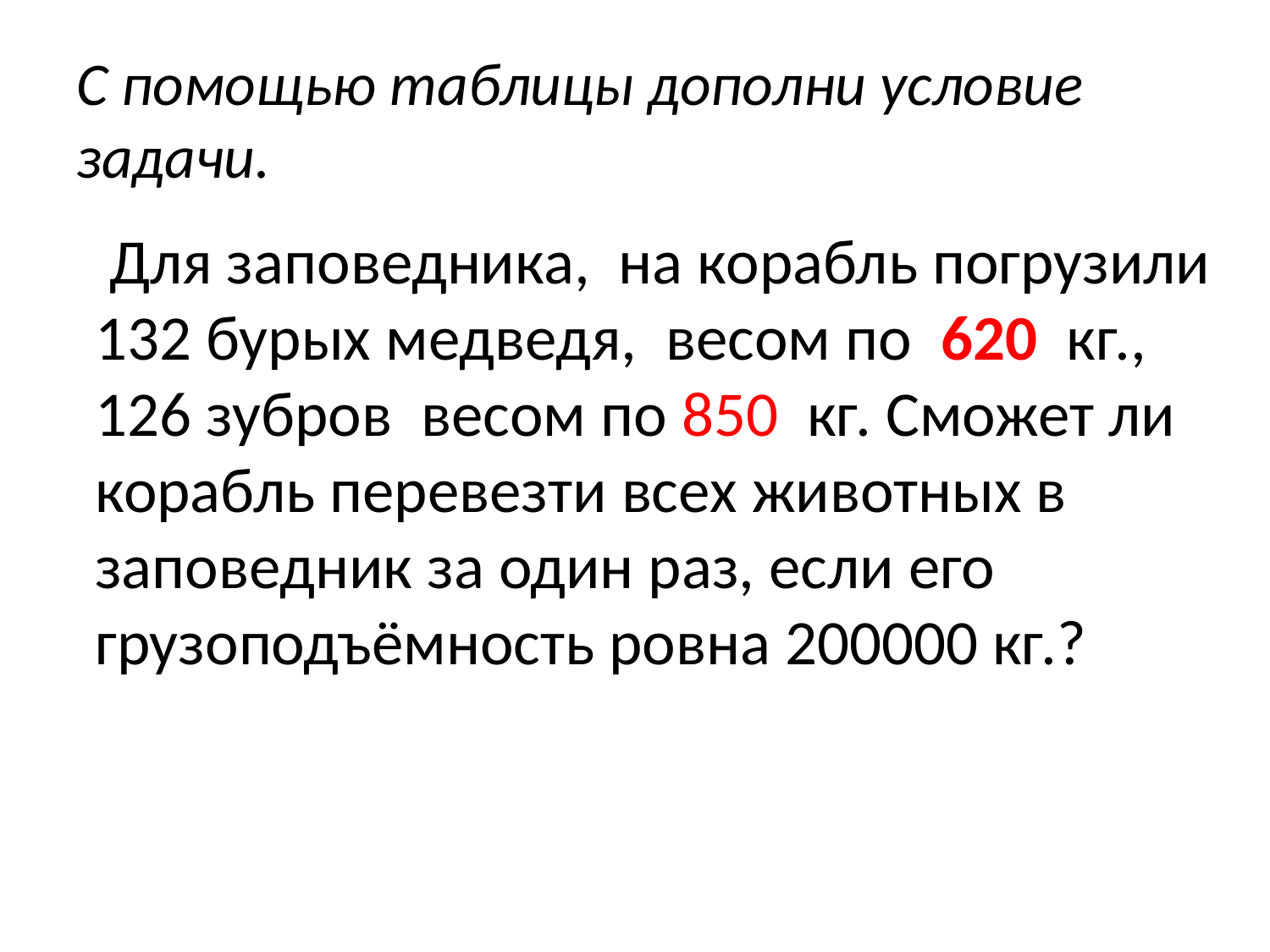

# С помощью таблицы дополни условие задачи.
 Для заповедника,  на корабль погрузили 132 бурых медведя,  весом по  620  кг., 126 зубров  весом по 850  кг. Сможет ли корабль перевезти всех животных в заповедник за один раз, если его грузоподъёмность ровна 200000 кг.?